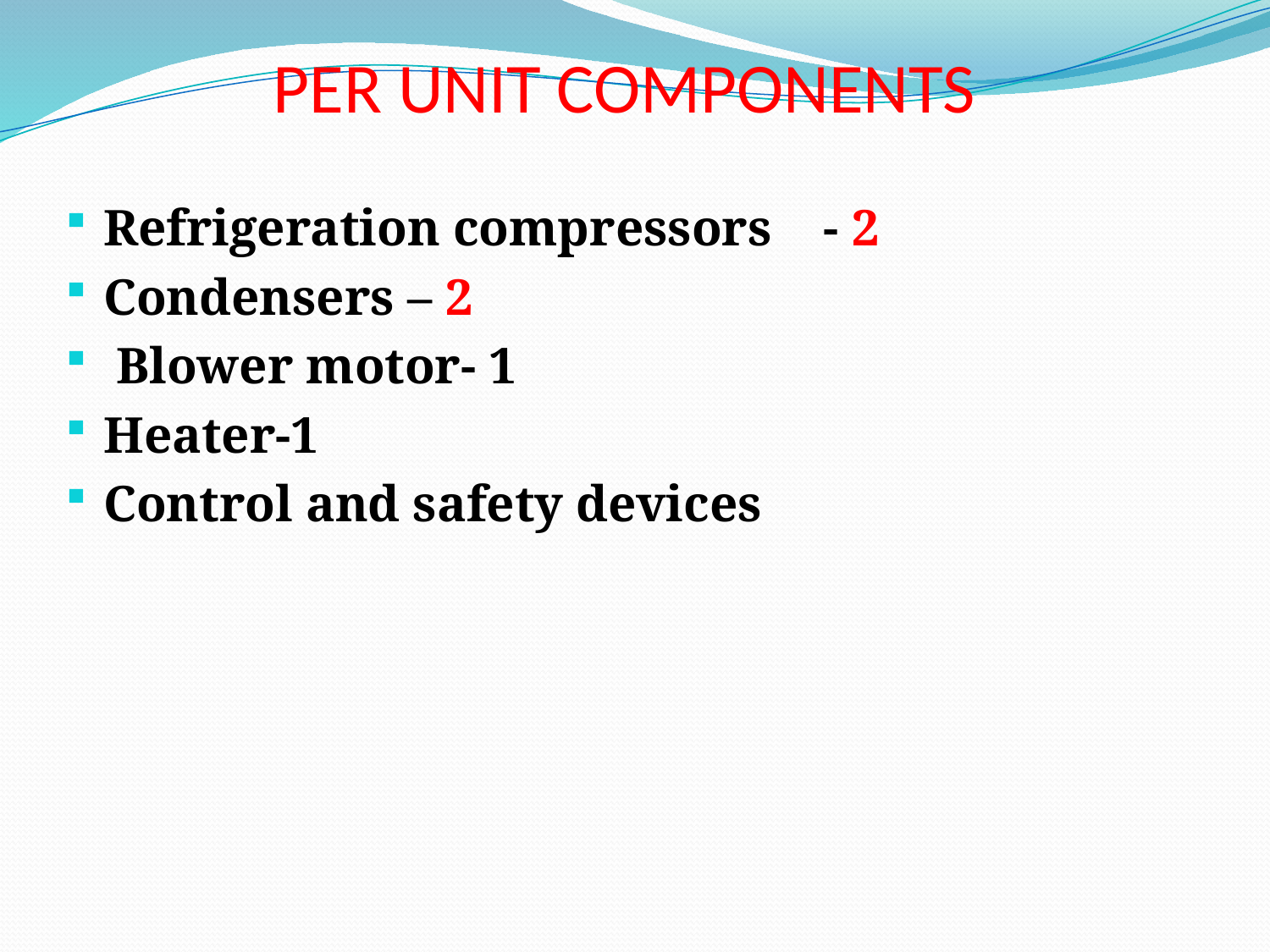

# PER UNIT COMPONENTS
Refrigeration compressors    - 2
Condensers – 2
 Blower motor- 1
Heater-1
Control and safety devices